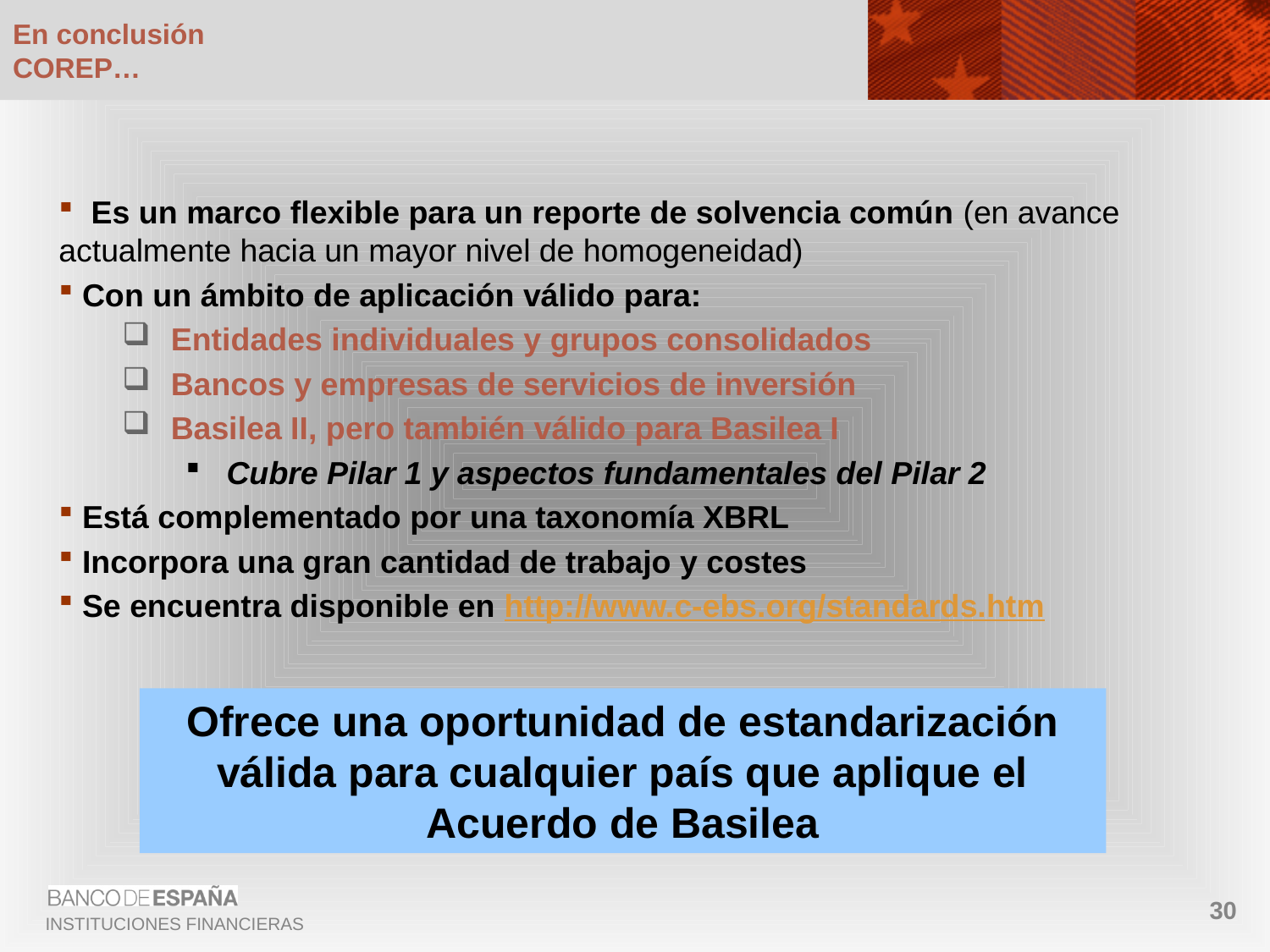

# En conclusión COREP…
  Es un marco flexible para un reporte de solvencia común (en avance actualmente hacia un mayor nivel de homogeneidad)
 Con un ámbito de aplicación válido para:
 Entidades individuales y grupos consolidados
 Bancos y empresas de servicios de inversión
 Basilea II, pero también válido para Basilea I
 Cubre Pilar 1 y aspectos fundamentales del Pilar 2
 Está complementado por una taxonomía XBRL
 Incorpora una gran cantidad de trabajo y costes
 Se encuentra disponible en http://www.c-ebs.org/standards.htm

Ofrece una oportunidad de estandarización válida para cualquier país que aplique el Acuerdo de Basilea
30